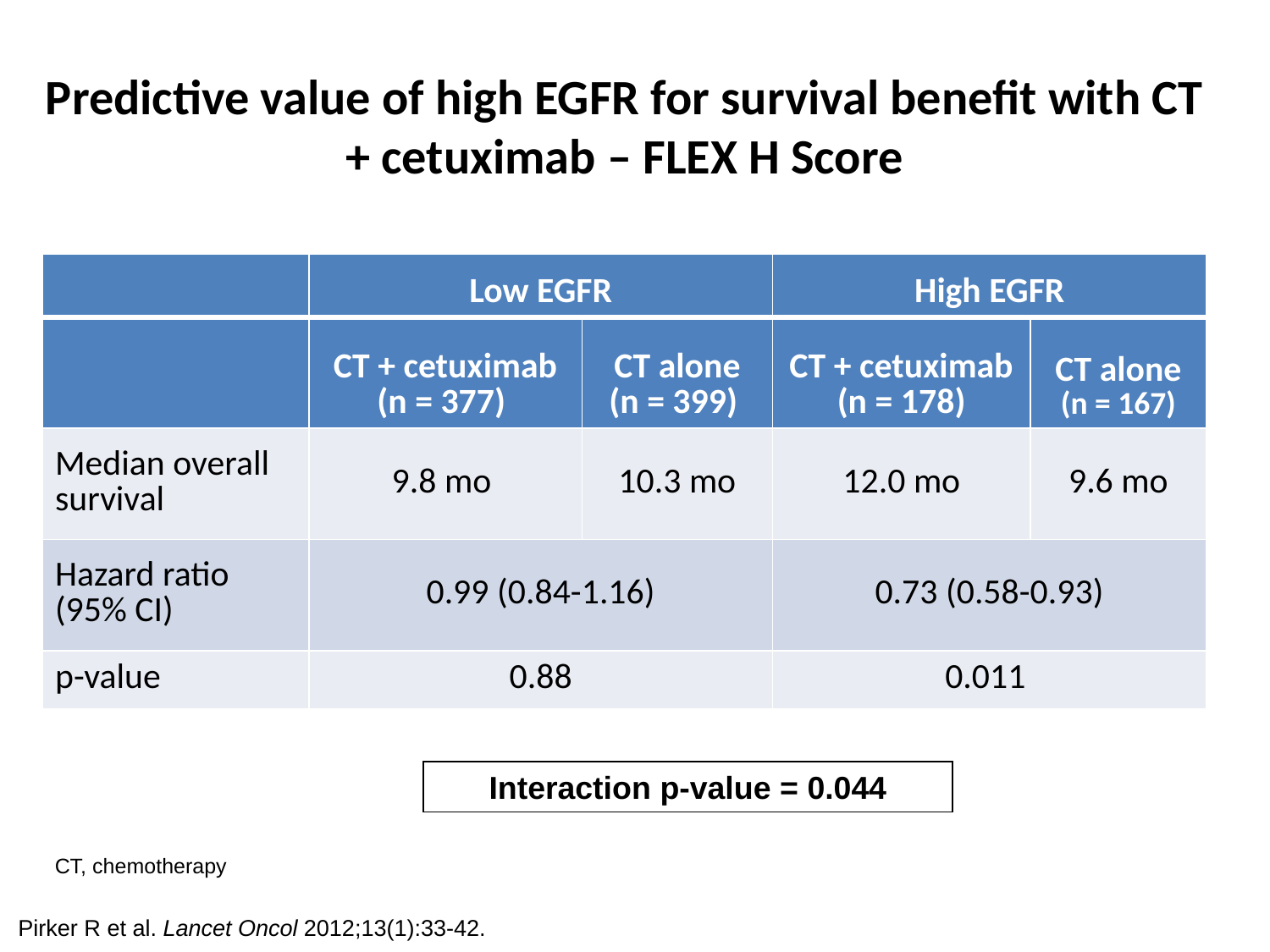

Predictive value of high EGFR for survival benefit with CT + cetuximab – FLEX H Score
|  | Low EGFR |  | High EGFR |  |
| --- | --- | --- | --- | --- |
|  | CT + cetuximab (n = 377) | CT alone (n = 399) | CT + cetuximab (n = 178) | CT alone (n = 167) |
| Median overall survival | 9.8 mo | 10.3 mo | 12.0 mo | 9.6 mo |
| Hazard ratio (95% CI) | 0.99 (0.84-1.16) |  | 0.73 (0.58-0.93) |  |
| p-value | 0.88 |  | 0.011 |  |
Interaction p-value = 0.044
CT, chemotherapy
Pirker R et al. Lancet Oncol 2012;13(1):33-42.